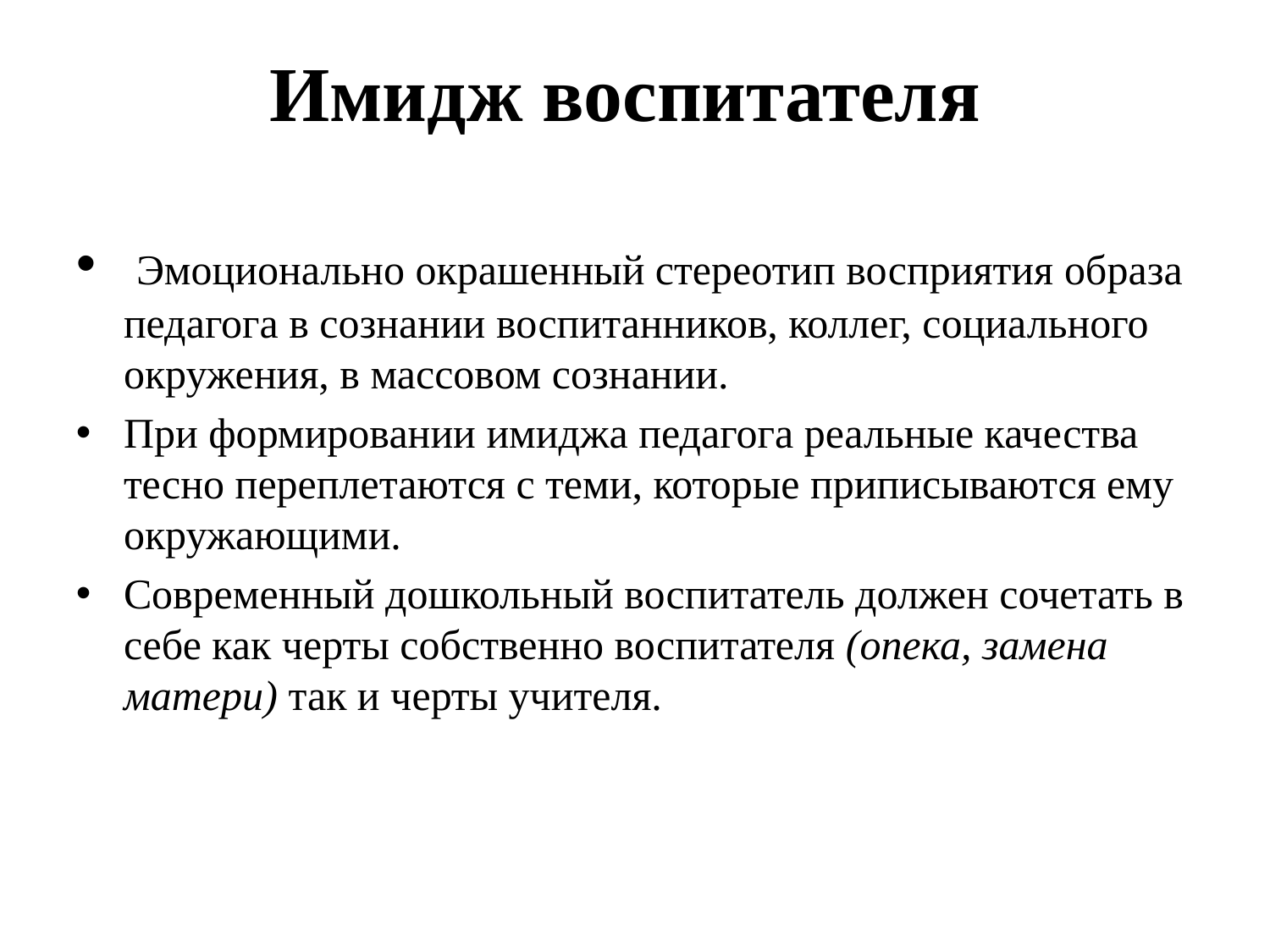

Имидж воспитателя
 Эмоционально окрашенный стереотип восприятия образа педагога в сознании воспитанников, коллег, социального окружения, в массовом сознании.
При формировании имиджа педагога реальные качества тесно переплетаются с теми, которые приписываются ему окружающими.
Современный дошкольный воспитатель должен сочетать в себе как черты собственно воспитателя (опека, замена матери) так и черты учителя.